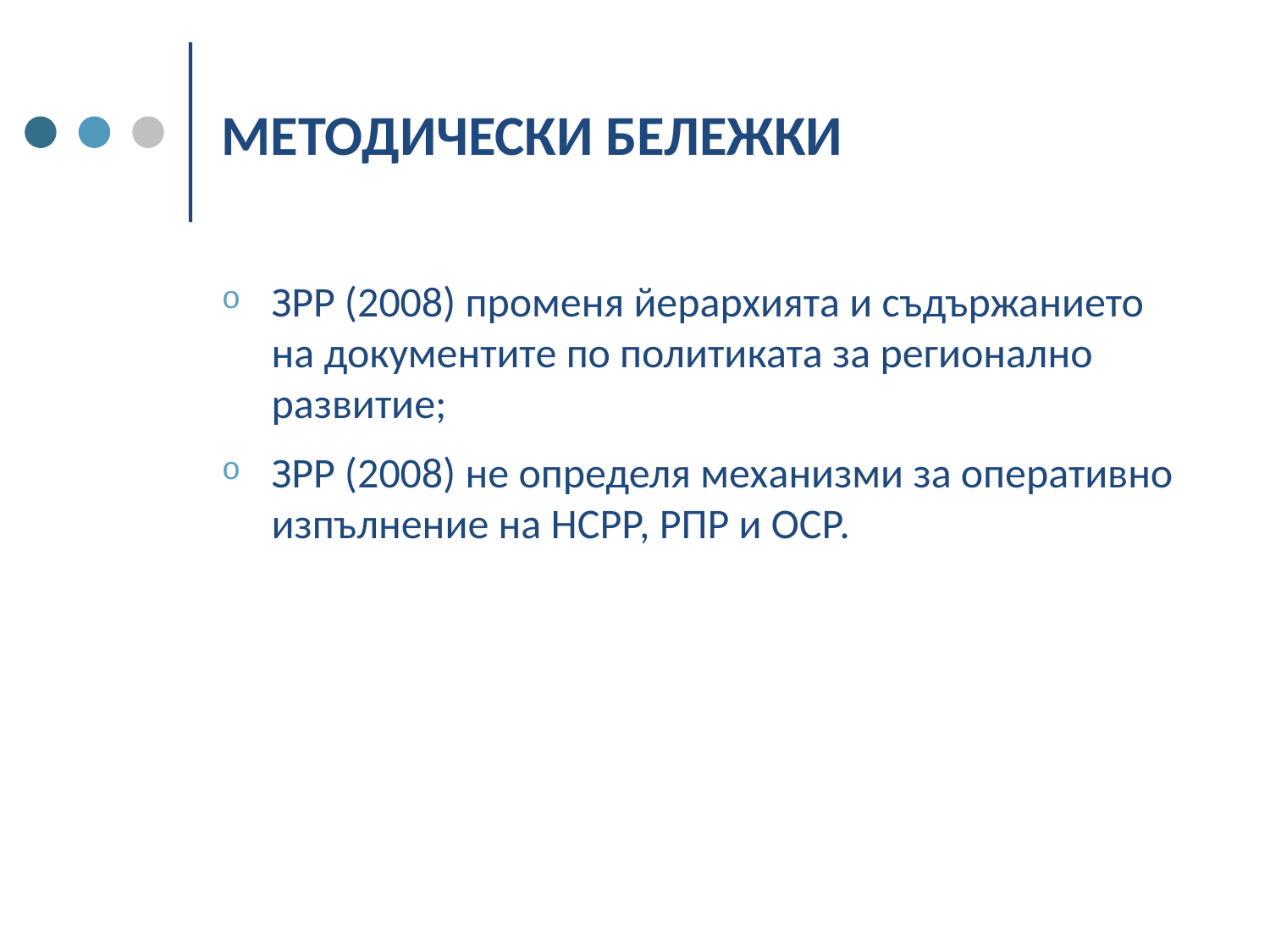

# МЕТОДИЧЕСКИ БЕЛЕЖКИ
ЗРР (2008) променя йерархията и съдържанието на документите по политиката за регионално развитие;
ЗРР (2008) не определя механизми за оперативно изпълнение на НСРР, РПР и ОСР.